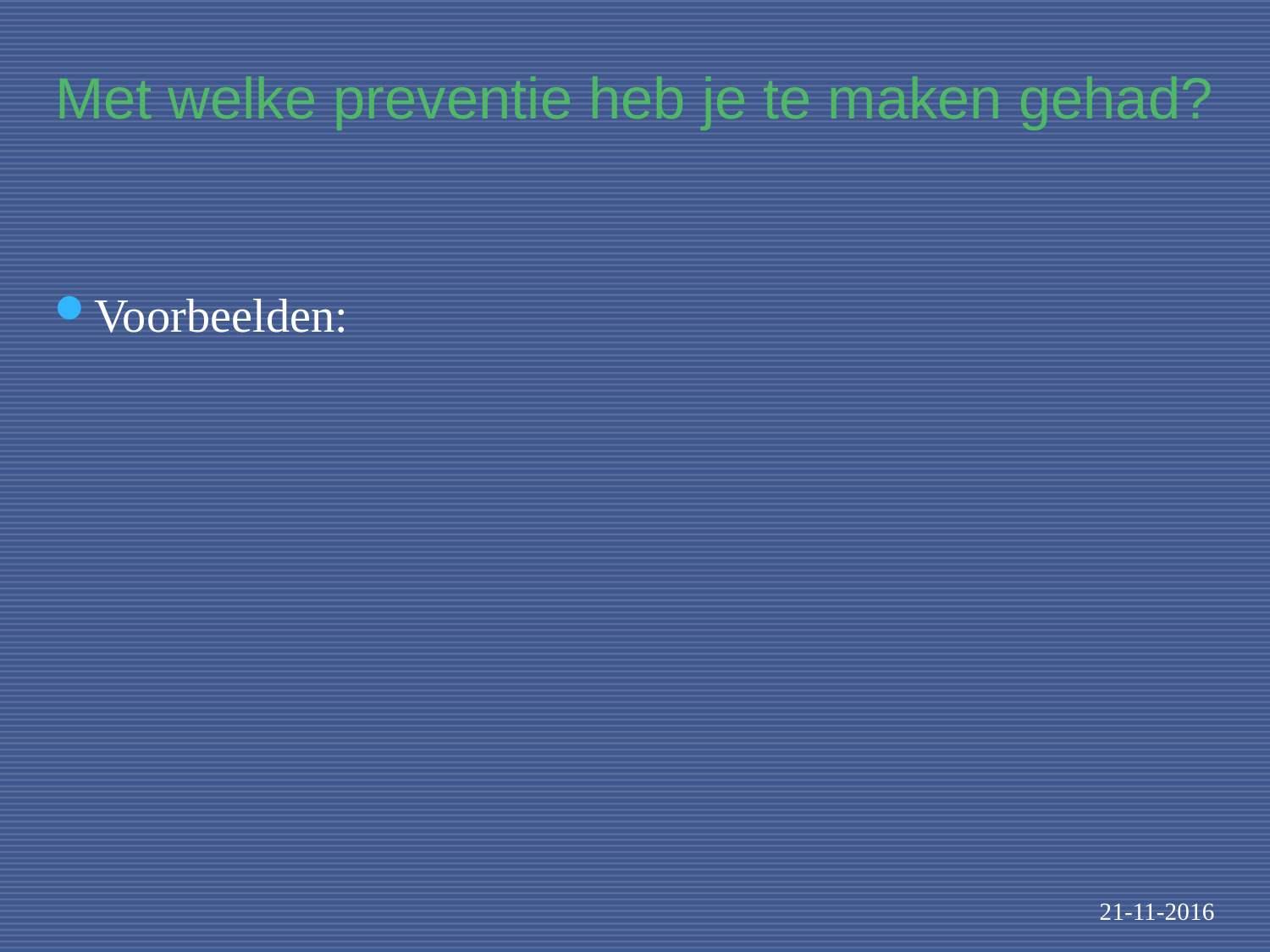

# Met welke preventie heb je te maken gehad?
3

Voorbeelden:
21-11-2016
Voorlichting NH2016